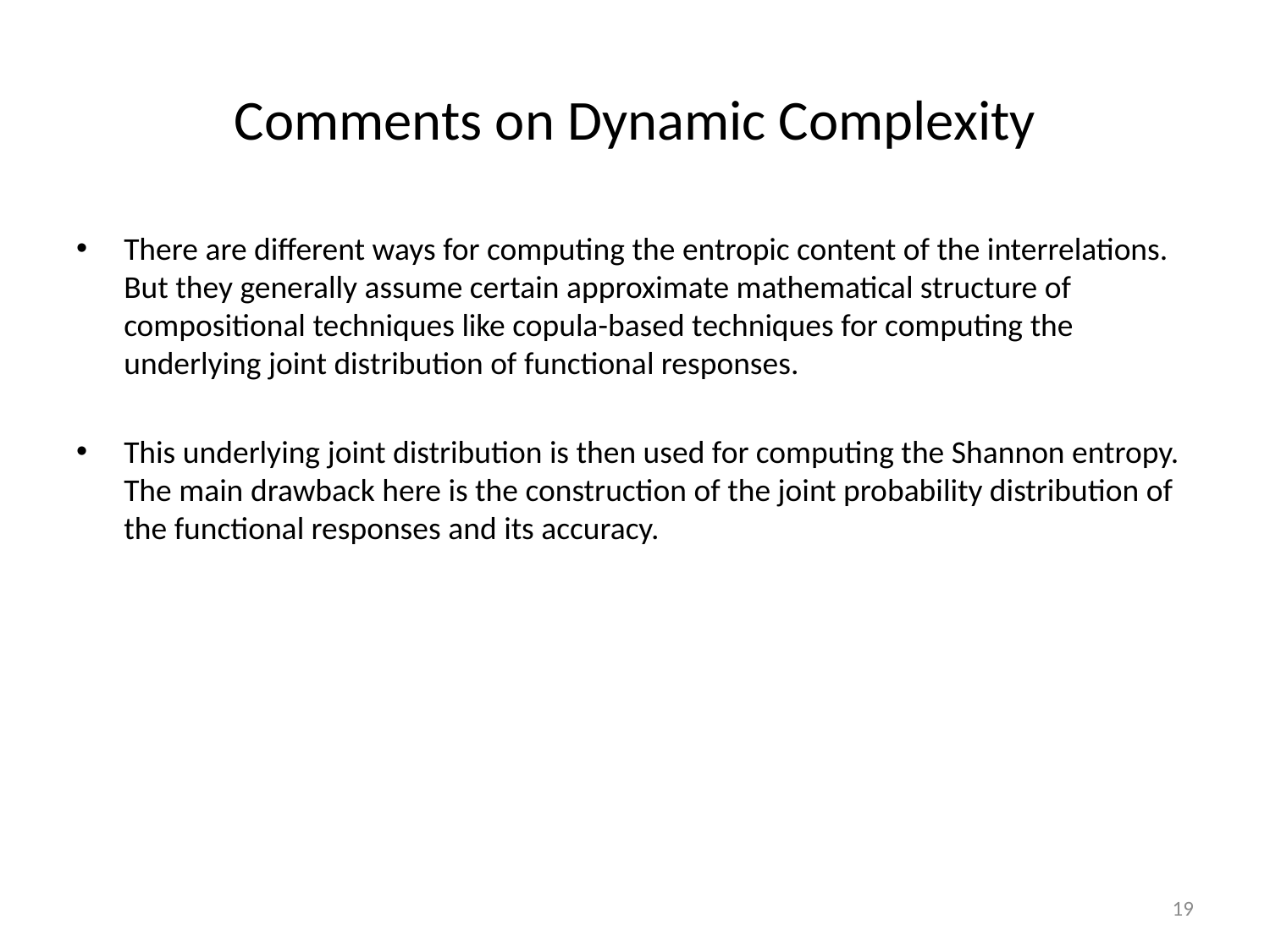

# Comments on Dynamic Complexity
There are different ways for computing the entropic content of the interrelations. But they generally assume certain approximate mathematical structure of compositional techniques like copula-based techniques for computing the underlying joint distribution of functional responses.

This underlying joint distribution is then used for computing the Shannon entropy. The main drawback here is the construction of the joint probability distribution of the functional responses and its accuracy.
19